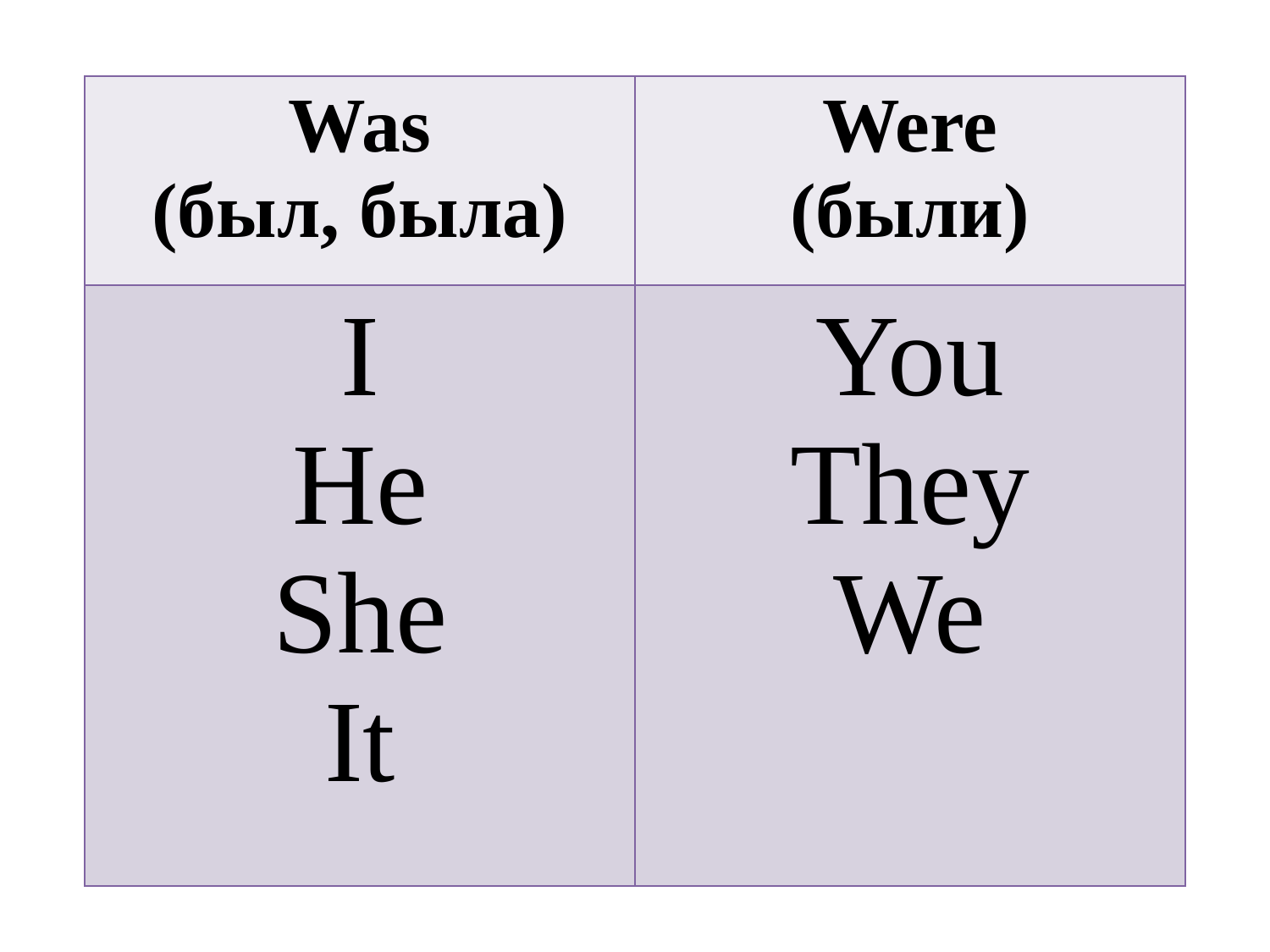

| Was (был, была) | Were (были) |
| --- | --- |
| I He She It | You They We |